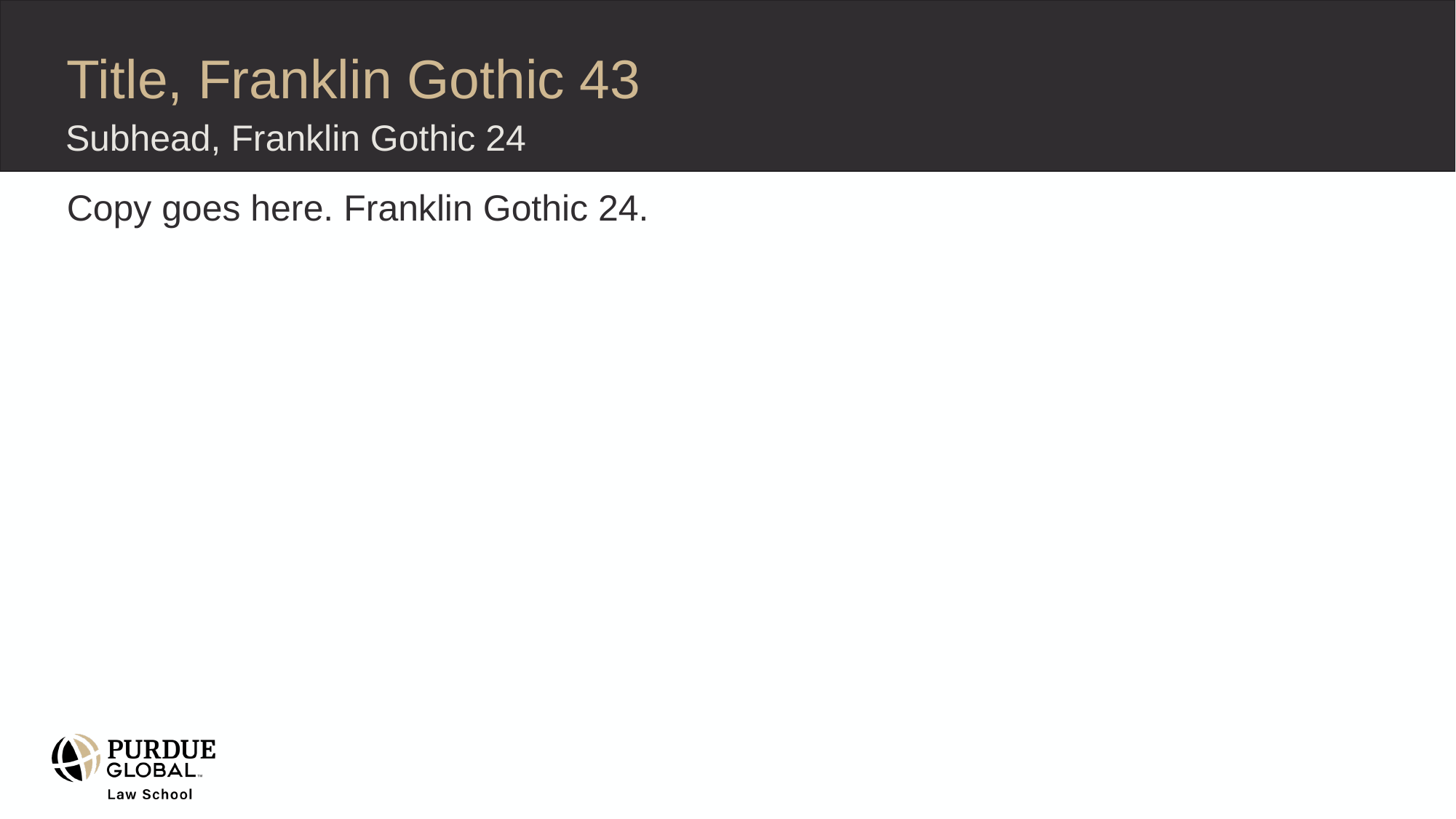

# Title, Franklin Gothic 43
Subhead, Franklin Gothic 24
Copy goes here. Franklin Gothic 24.